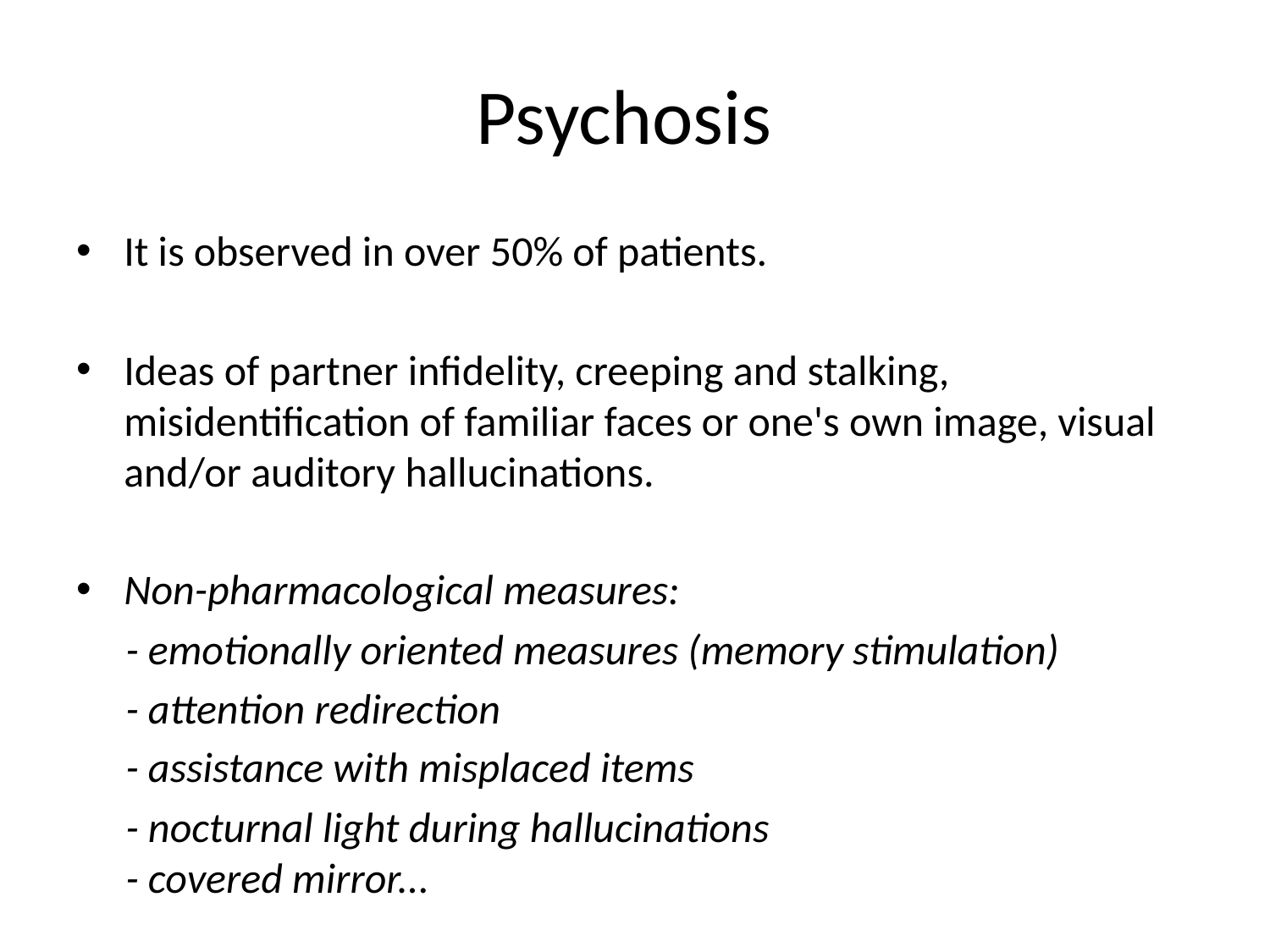

# Psychosis
It is observed in over 50% of patients.

Ideas of partner infidelity, creeping and stalking, misidentification of familiar faces or one's own image, visual and/or auditory hallucinations.

Non-pharmacological measures:
- emotionally oriented measures (memory stimulation)
- attention redirection
- assistance with misplaced items
- nocturnal light during hallucinations
- covered mirror...